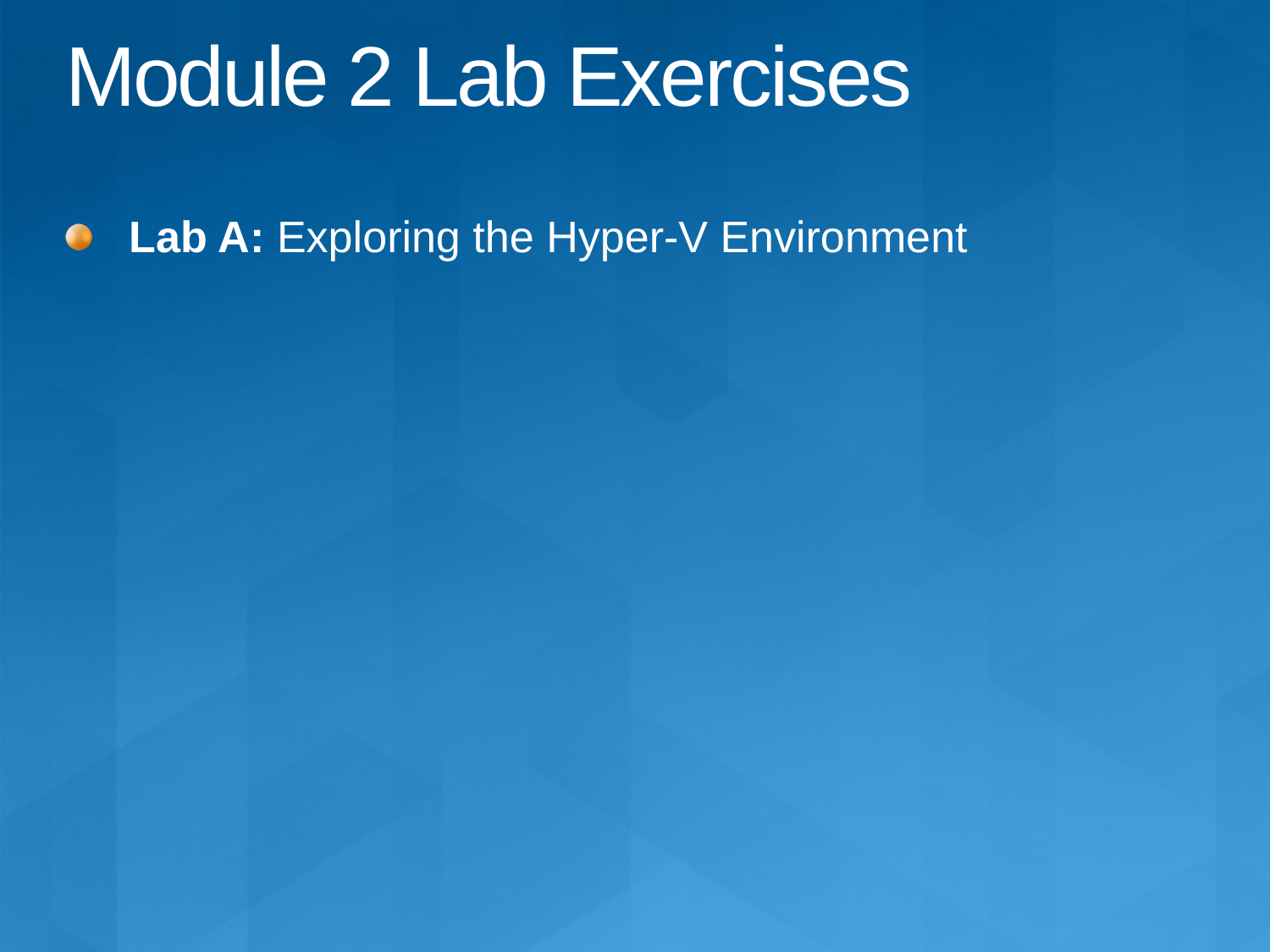

Module 2 Lab Exercises
Lab A: Exploring the Hyper-V Environment